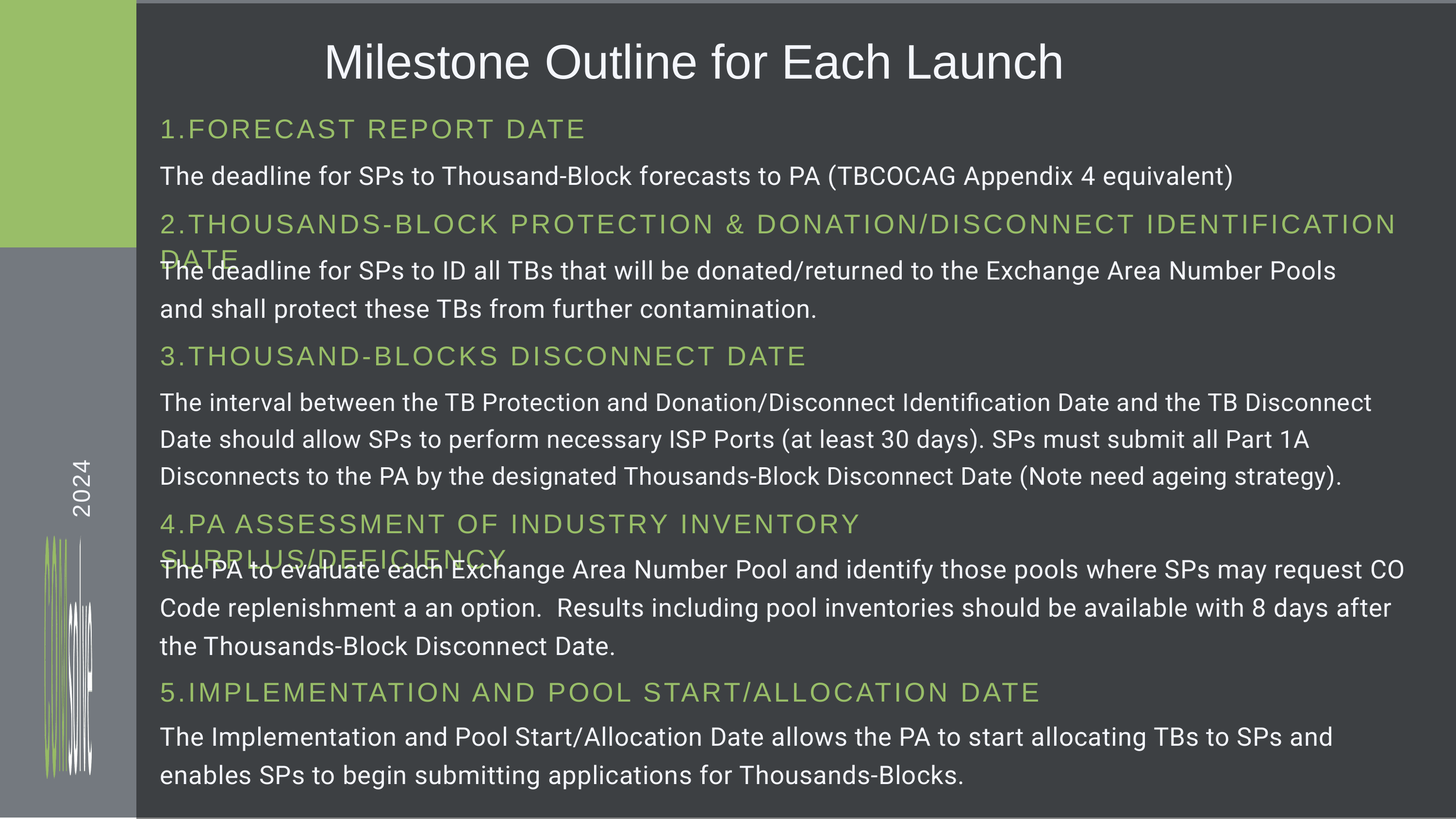

Milestone Outline for Each Launch
1.FORECAST REPORT DATE
The deadline for SPs to Thousand-Block forecasts to PA (TBCOCAG Appendix 4 equivalent)
2.THOUSANDS-BLOCK PROTECTION & DONATION/DISCONNECT IDENTIFICATION DATE
The deadline for SPs to ID all TBs that will be donated/returned to the Exchange Area Number Pools and shall protect these TBs from further contamination.
2024
3.THOUSAND-BLOCKS DISCONNECT DATE
The interval between the TB Protection and Donation/Disconnect Identification Date and the TB Disconnect Date should allow SPs to perform necessary ISP Ports (at least 30 days). SPs must submit all Part 1A Disconnects to the PA by the designated Thousands-Block Disconnect Date (Note need ageing strategy).
4.PA ASSESSMENT OF INDUSTRY INVENTORY SURPLUS/DEFICIENCY
The PA to evaluate each Exchange Area Number Pool and identify those pools where SPs may request CO Code replenishment a an option.  Results including pool inventories should be available with 8 days after the Thousands-Block Disconnect Date.

5.IMPLEMENTATION AND POOL START/ALLOCATION DATE
The Implementation and Pool Start/Allocation Date allows the PA to start allocating TBs to SPs and enables SPs to begin submitting applications for Thousands-Blocks.